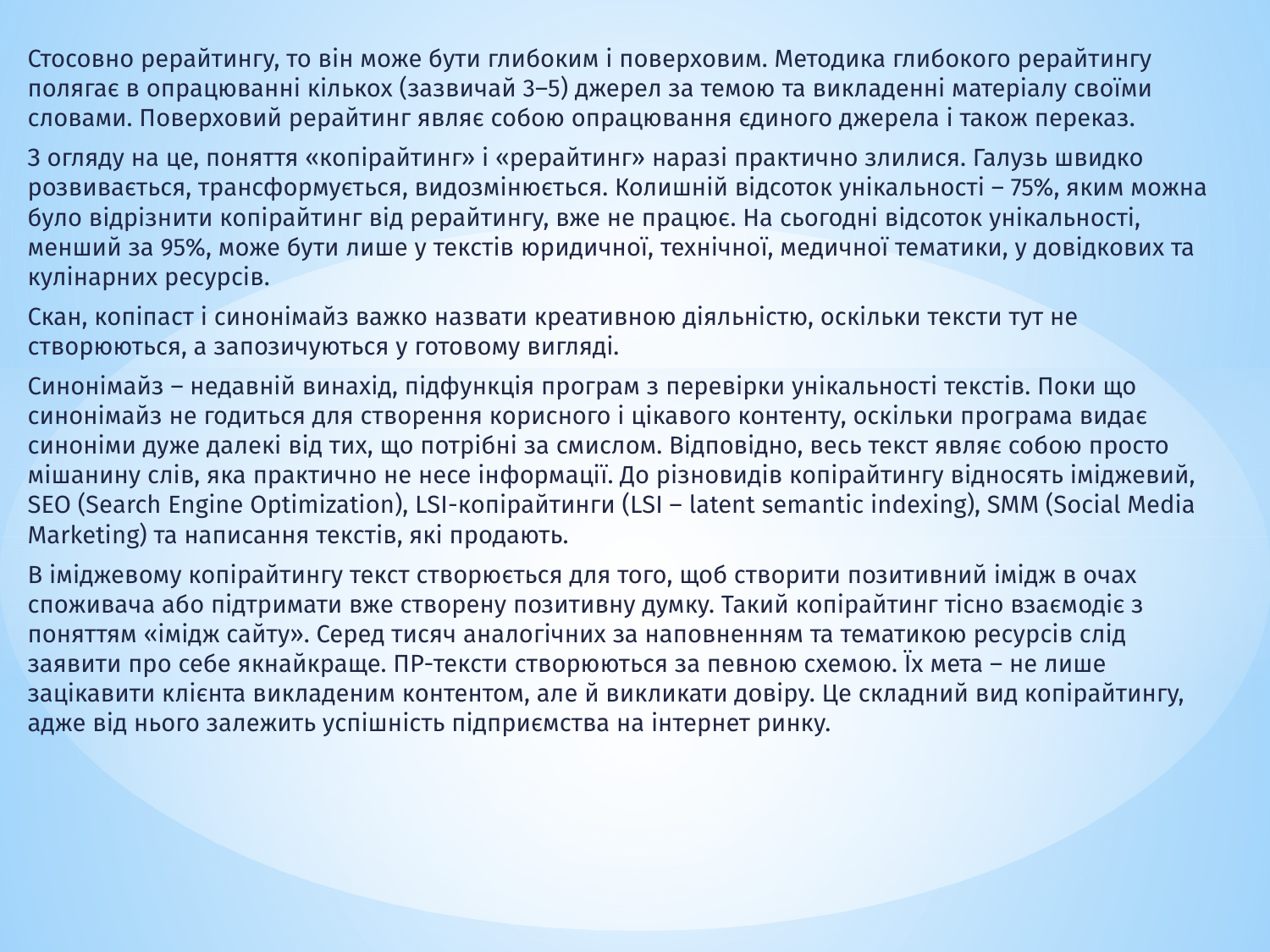

Стосовно рерайтингу, то він може бути глибоким і поверховим. Методика глибокого рерайтингу полягає в опрацюванні кількох (зазвичай 3–5) джерел за темою та викладенні матеріалу своїми словами. Поверховий рерайтинг являє собою опрацювання єдиного джерела і також переказ.
З огляду на це, поняття «копірайтинг» і «рерайтинг» наразі практично злилися. Галузь швидко розвивається, трансформується, видозмінюється. Колишній відсоток унікальності – 75%, яким можна було відрізнити копірайтинг від рерайтингу, вже не працює. На сьогодні відсоток унікальності, менший за 95%, може бути лише у текстів юридичної, технічної, медичної тематики, у довідкових та кулінарних ресурсів.
Скан, копіпаст і синонімайз важко назвати креативною діяльністю, оскільки тексти тут не створюються, а запозичуються у готовому вигляді.
Синонімайз – недавній винахід, підфункція програм з перевірки унікальності текстів. Поки що синонімайз не годиться для створення корисного і цікавого контенту, оскільки програма видає синоніми дуже далекі від тих, що потрібні за смислом. Відповідно, весь текст являє собою просто мішанину слів, яка практично не несе інформації. До різновидів копірайтингу відносять іміджевий, SEO (Search Engine Optimization), LSІ-копірайтинги (LSI – latent semantic indexing), SMM (Social Media Marketing) та написання текстів, які продають.
В іміджевому копірайтингу текст створюється для того, щоб створити позитивний імідж в очах споживача або підтримати вже створену позитивну думку. Такий копірайтинг тісно взаємодіє з поняттям «імідж сайту». Серед тисяч аналогічних за наповненням та тематикою ресурсів слід заявити про себе якнайкраще. ПР-тексти створюються за певною схемою. Їх мета – не лише зацікавити клієнта викладеним контентом, але й викликати довіру. Це складний вид копірайтингу, адже від нього залежить успішність підприємства на інтернет ринку.